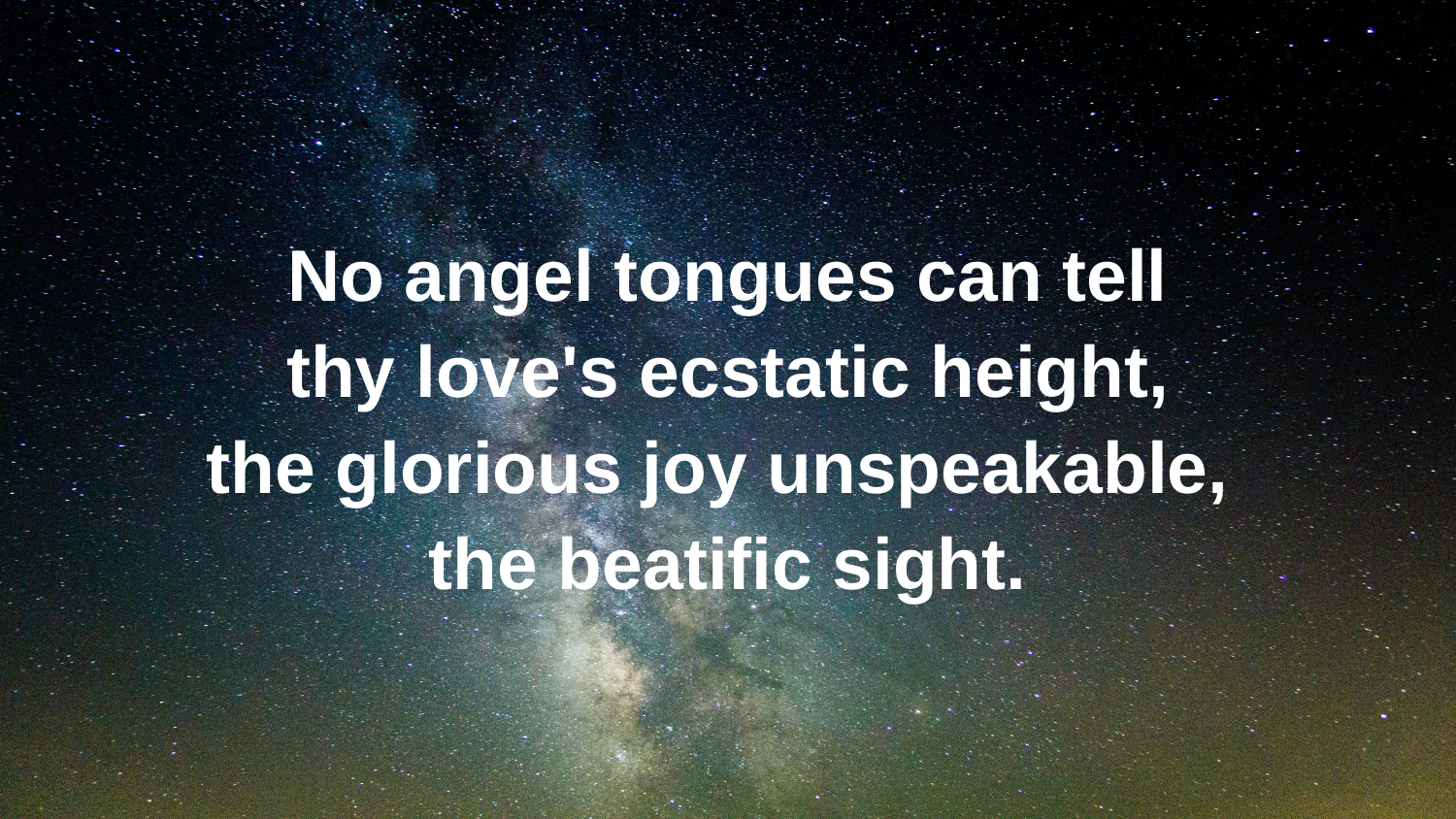

No angel tongues can tell
thy love's ecstatic height,
the glorious joy unspeakable,
the beatific sight.